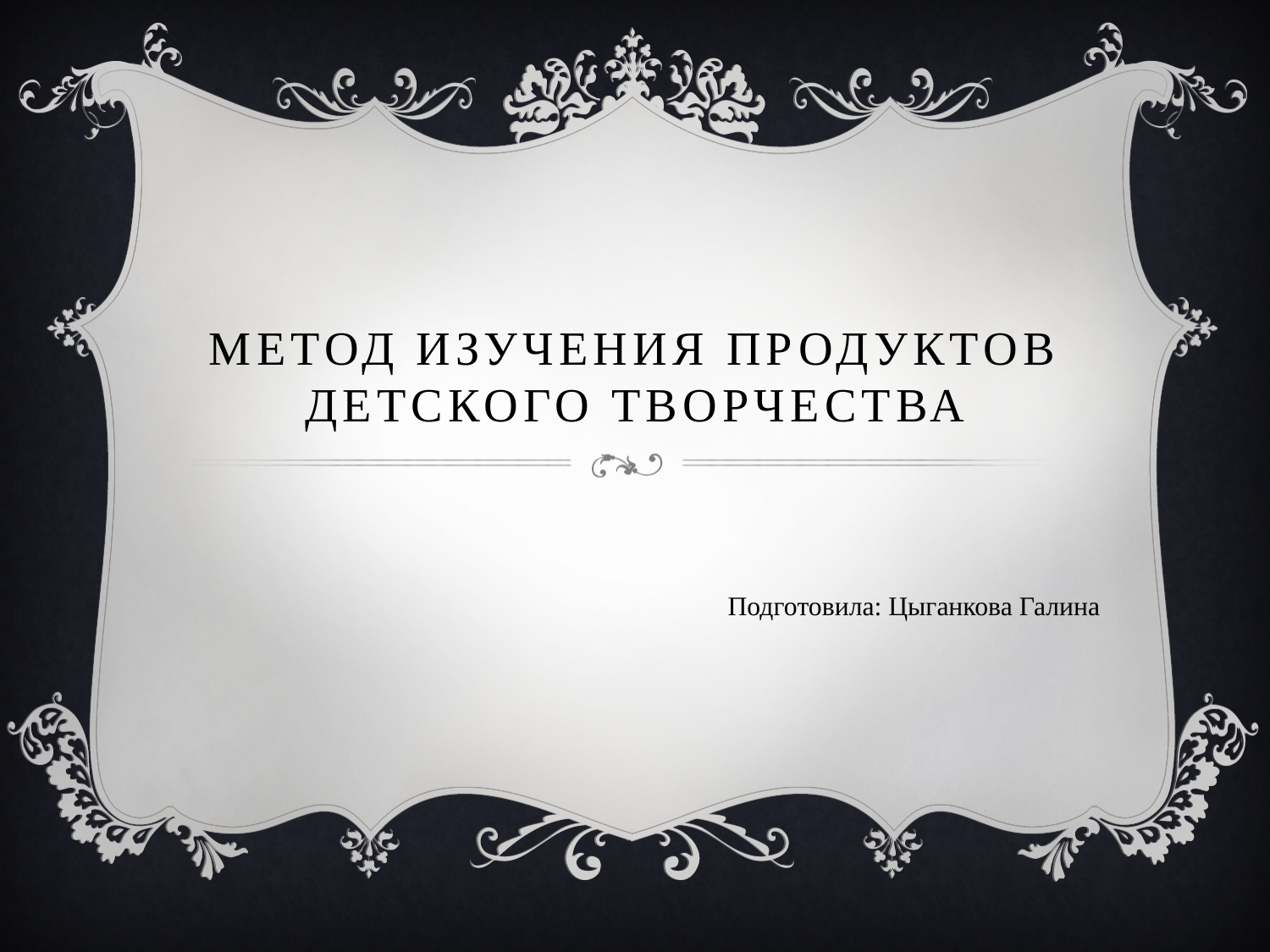

# Метод изучения продуктов детского творчества
Подготовила: Цыганкова Галина